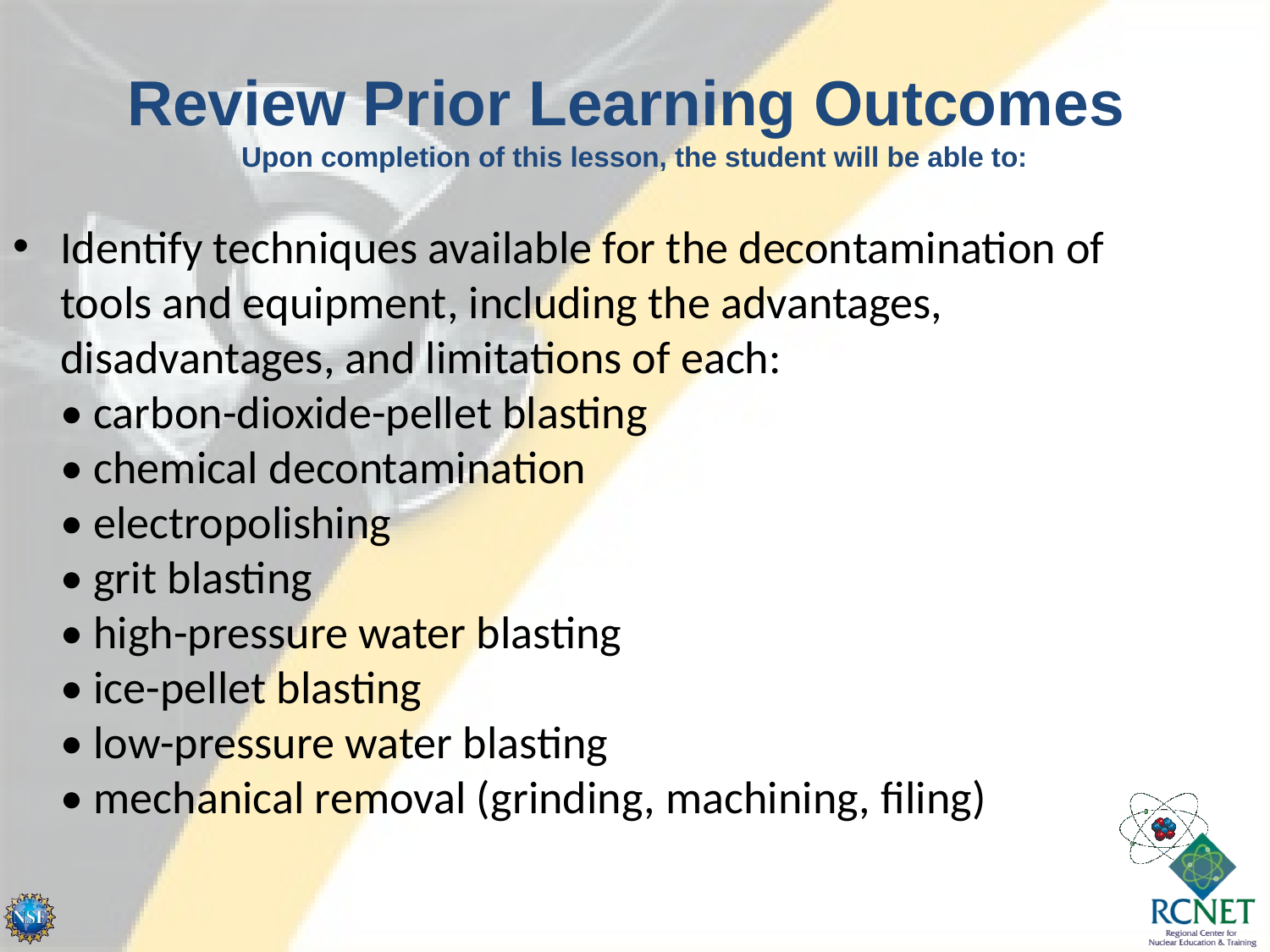

Review Prior Learning Outcomes
Upon completion of this lesson, the student will be able to:

Identify techniques available for the decontamination of tools and equipment, including the advantages, disadvantages, and limitations of each:
• carbon-dioxide-pellet blasting
• chemical decontamination
• electropolishing
• grit blasting
• high-pressure water blasting
• ice-pellet blasting
• low-pressure water blasting
• mechanical removal (grinding, machining, filing)